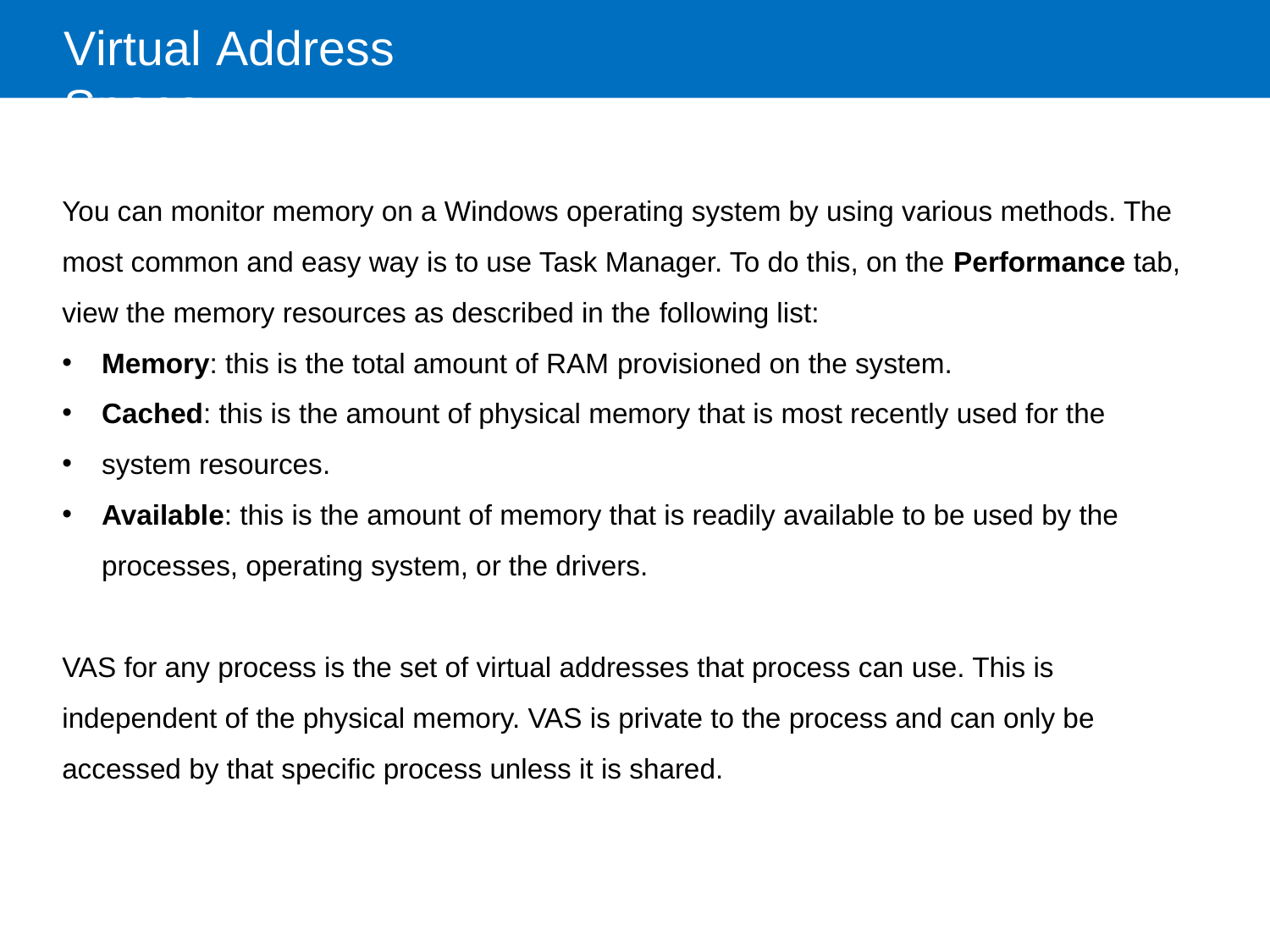

# Virtual Address Space
You can monitor memory on a Windows operating system by using various methods. The most common and easy way is to use Task Manager. To do this, on the Performance tab, view the memory resources as described in the following list:
Memory: this is the total amount of RAM provisioned on the system.
Cached: this is the amount of physical memory that is most recently used for the
system resources.
Available: this is the amount of memory that is readily available to be used by the processes, operating system, or the drivers.

VAS for any process is the set of virtual addresses that process can use. This is independent of the physical memory. VAS is private to the process and can only be accessed by that specific process unless it is shared.